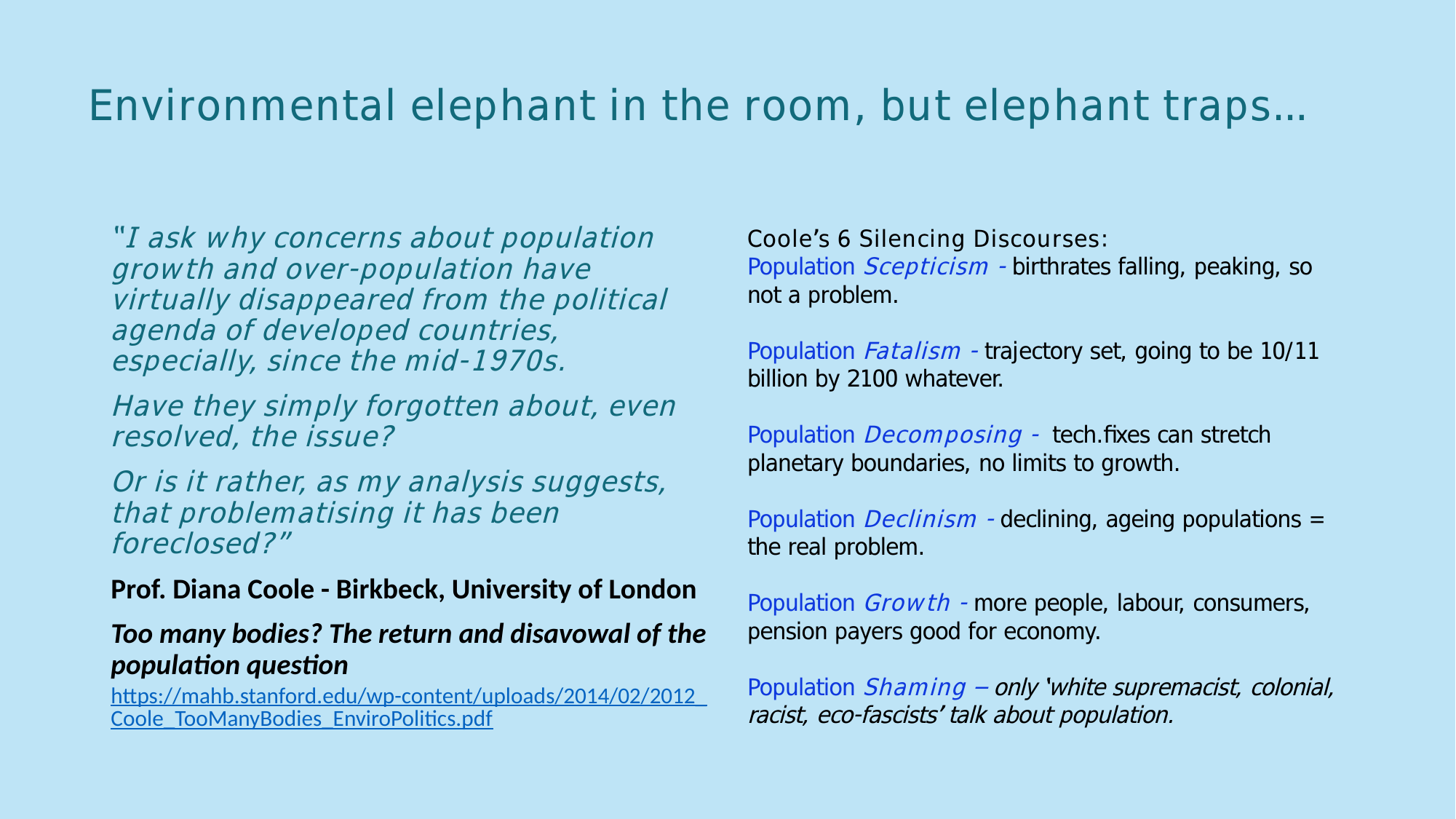

# Environmental elephant in the room, but elephant traps…
“I ask why concerns about population growth and over-population have virtually disappeared from the political agenda of developed countries, especially, since the mid-1970s.
Have they simply forgotten about, even resolved, the issue?
Or is it rather, as my analysis suggests, that problematising it has been foreclosed?”
Prof. Diana Coole - Birkbeck, University of London
Too many bodies? The return and disavowal of the population question
https://mahb.stanford.edu/wp-content/uploads/2014/02/2012_Coole_TooManyBodies_EnviroPolitics.pdf

Coole’s 6 Silencing Discourses:
Population Scepticism - birthrates falling, peaking, so not a problem.

Population Fatalism - trajectory set, going to be 10/11 billion by 2100 whatever.

Population Decomposing -  tech.fixes can stretch planetary boundaries, no limits to growth.

Population Declinism - declining, ageing populations = the real problem.

Population Growth - more people, labour, consumers, pension payers good for economy.

Population Shaming – only ‘white supremacist, colonial, racist, eco-fascists’ talk about population.